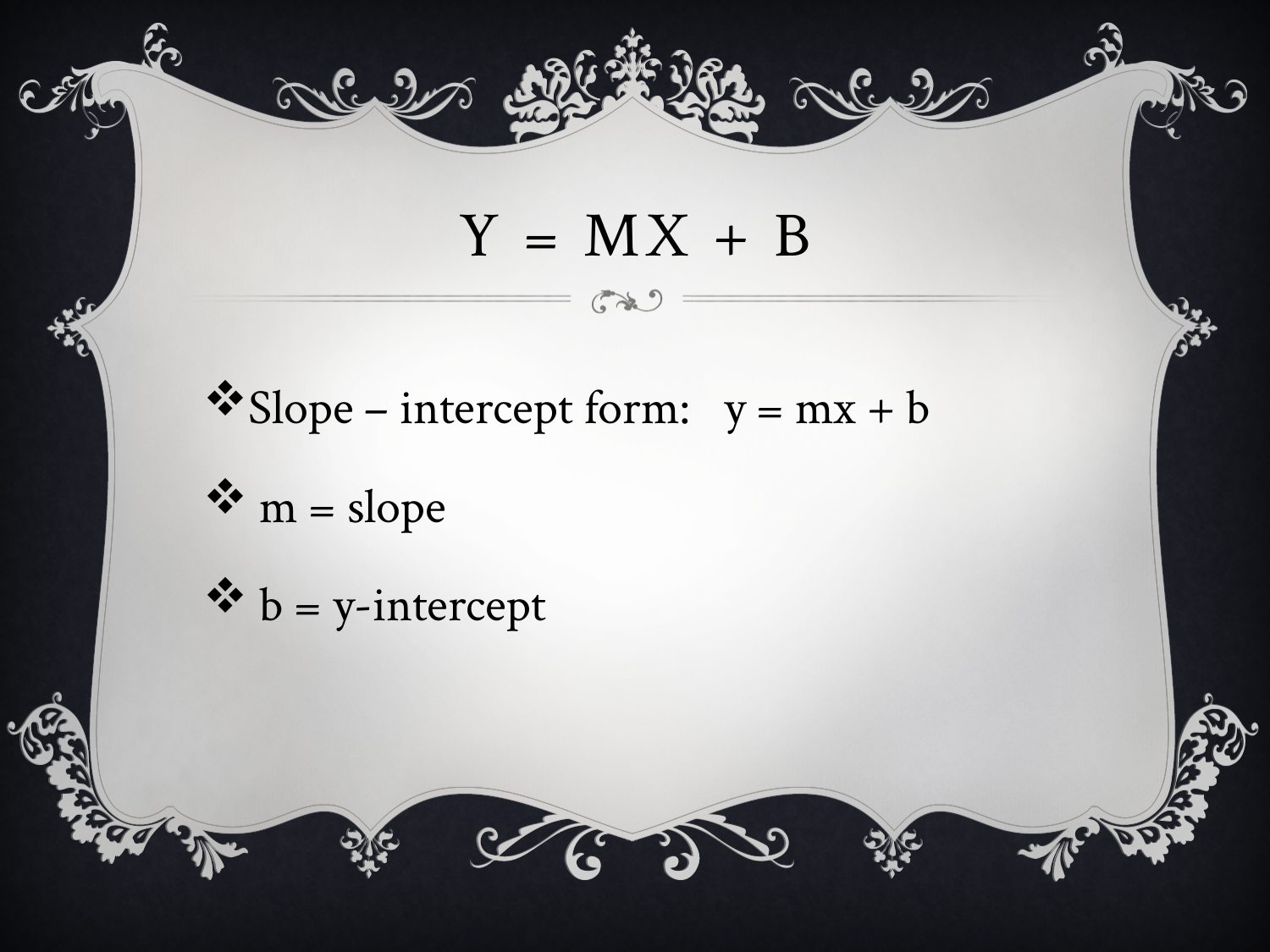

# y = mx + b
Slope – intercept form:   y = mx + b
 m = slope
 b = y-intercept